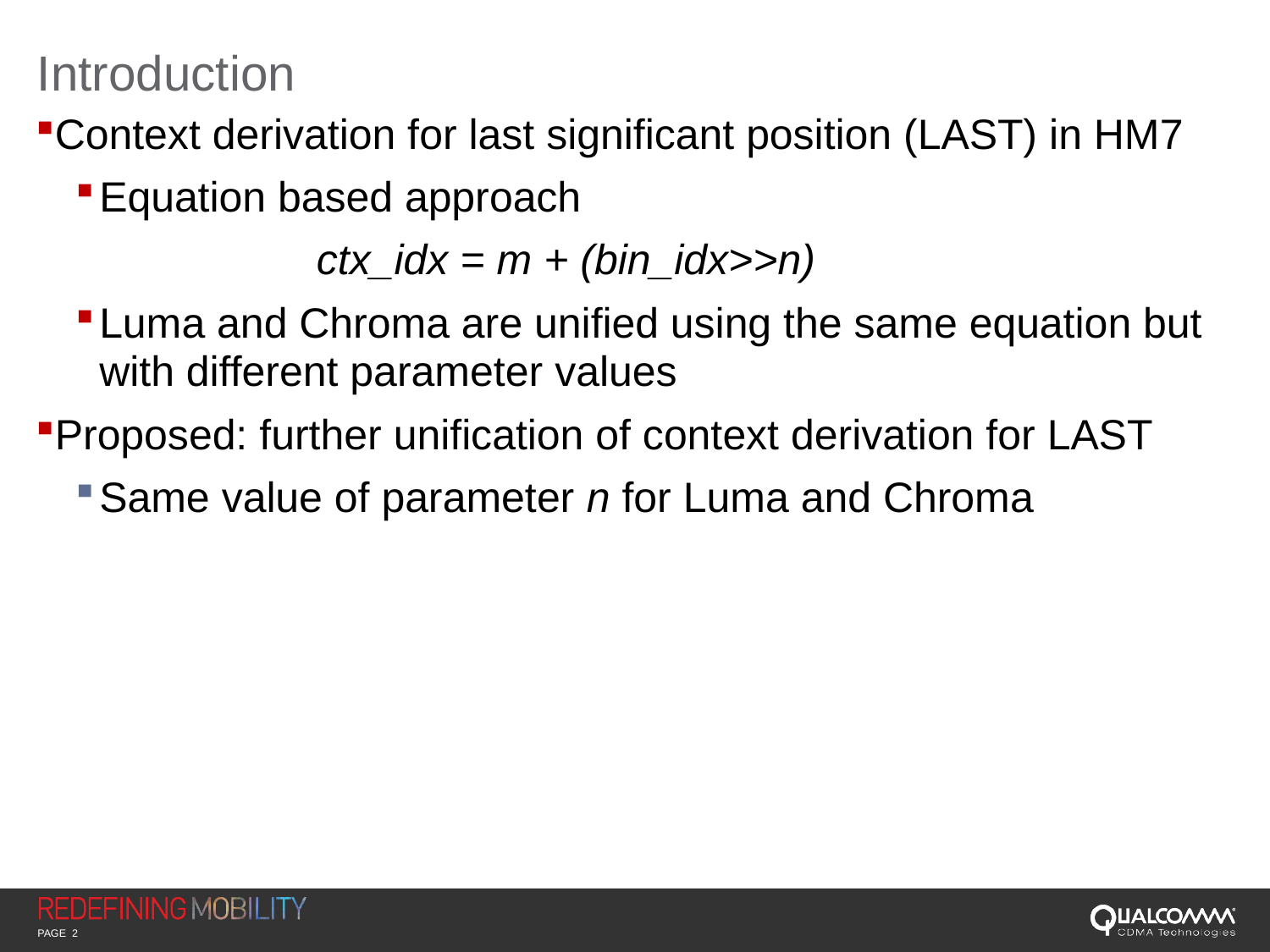

# Introduction
Context derivation for last significant position (LAST) in HM7
Equation based approach
               ctx_idx = m + (bin_idx>>n)
Luma and Chroma are unified using the same equation but with different parameter values
Proposed: further unification of context derivation for LAST
Same value of parameter n for Luma and Chroma